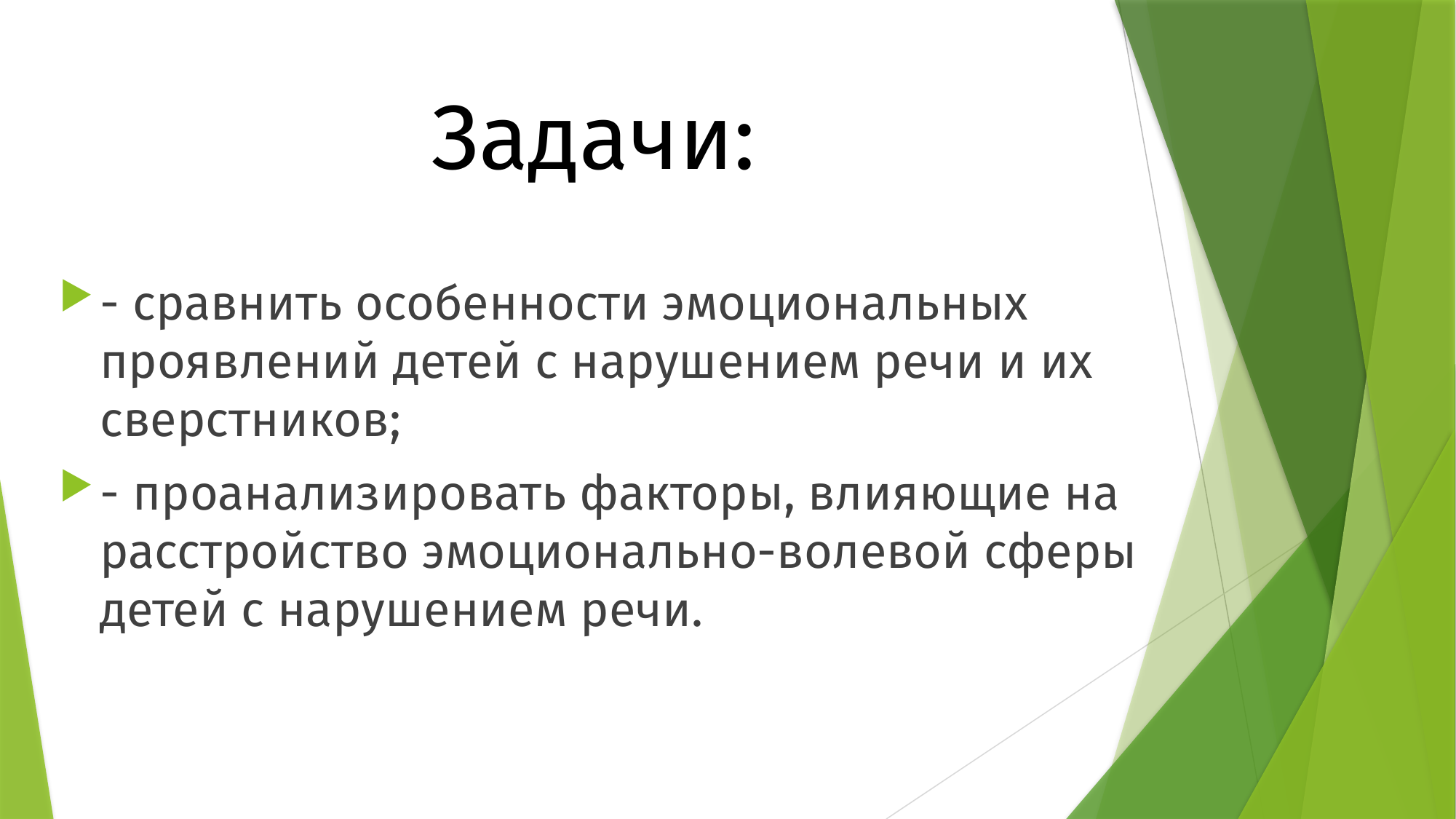

# Задачи:

- сравнить особенности эмоциональных проявлений детей с нарушением речи и их сверстников;
- проанализировать факторы, влияющие на расстройство эмоционально-волевой сферы детей с нарушением речи.